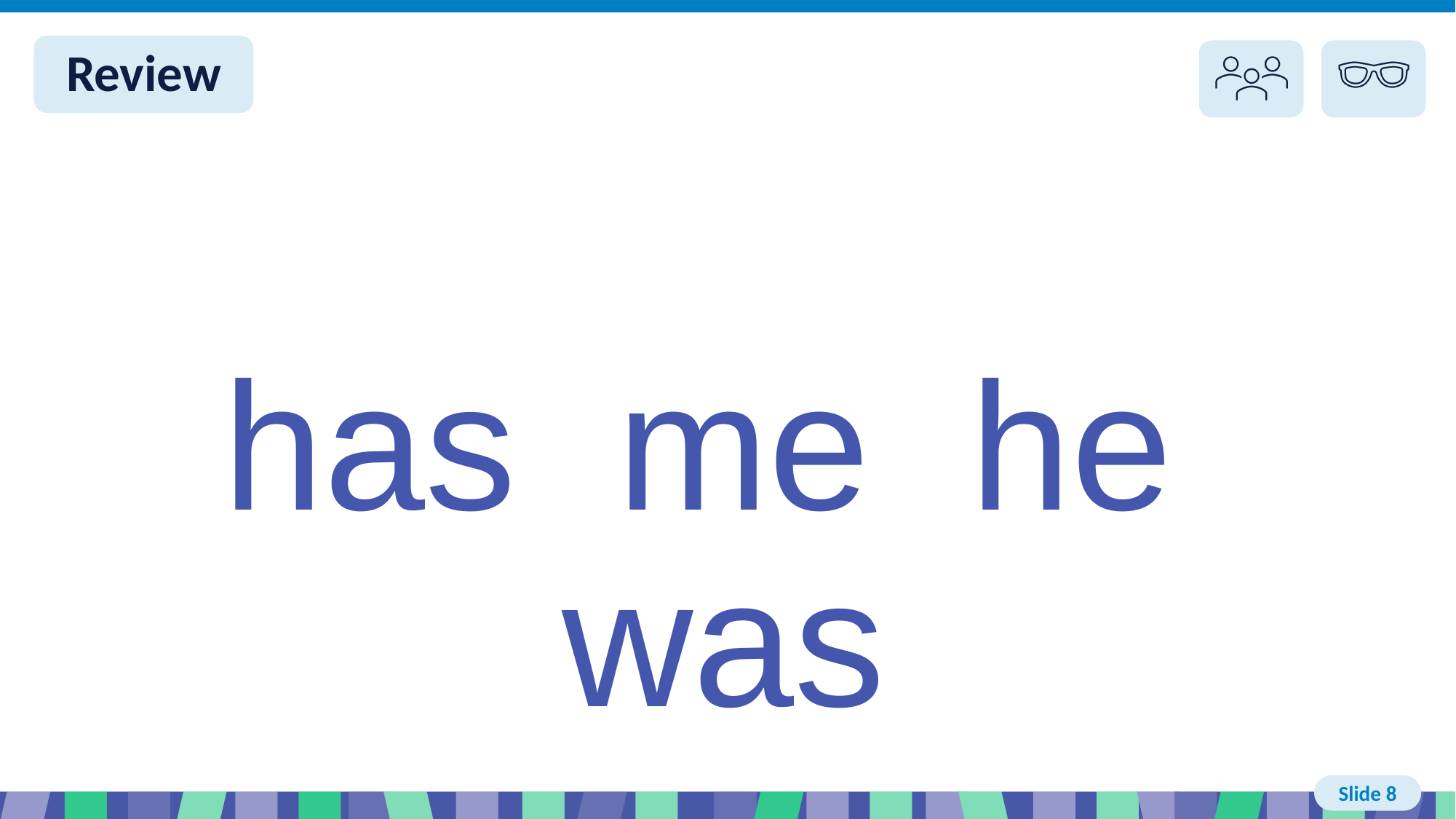

# Slide 8 Review You do
has  me  he  was